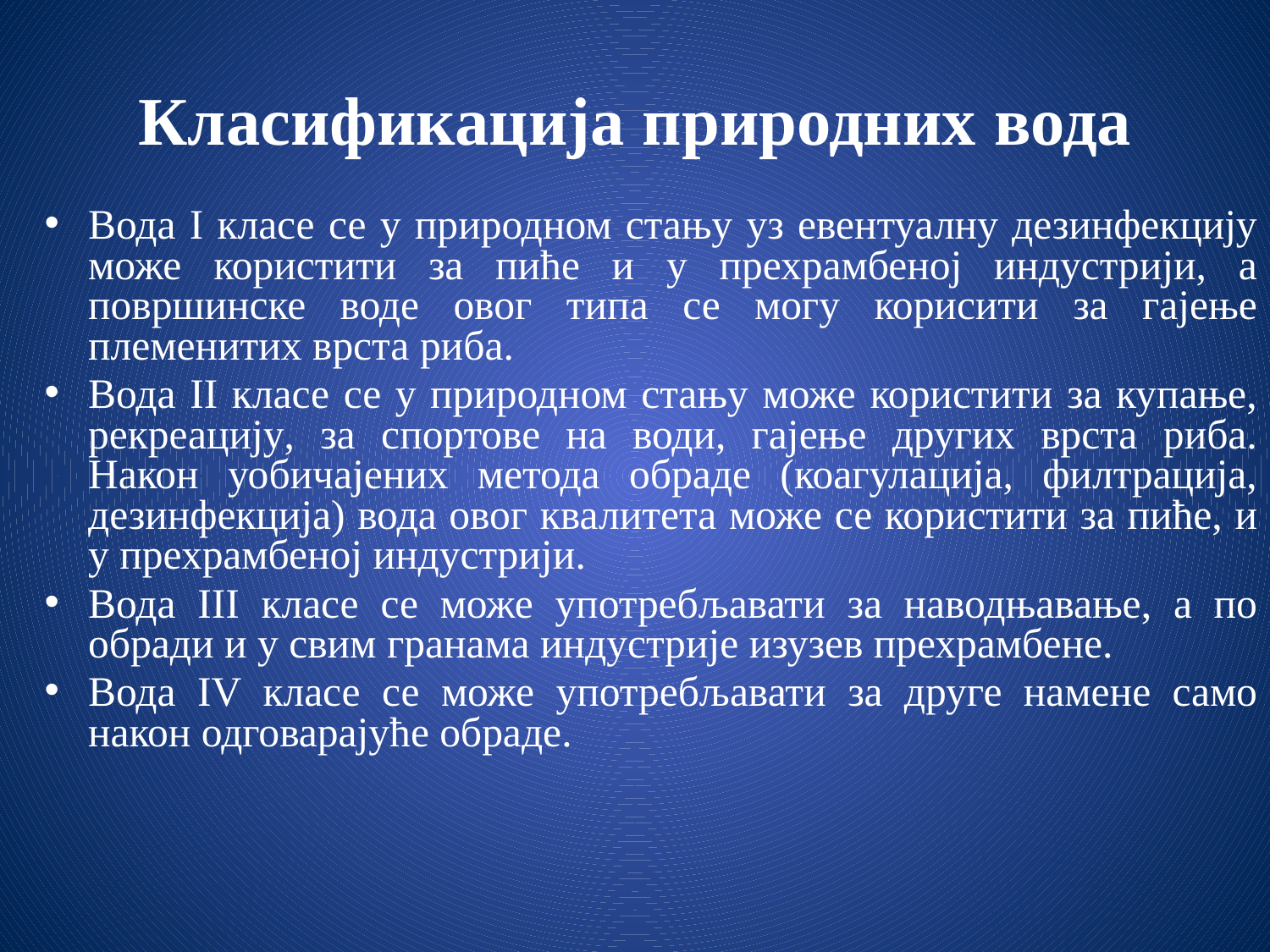

# Класификација природних вода
Вода I класе се у природном стању уз евентуалну дезинфекцију може користити за пиће и у прехрамбеној индустрији, а површинске воде овог типа се могу корисити за гајење племенитих врста риба.
Вода II класе се у природном стању може користити за купање, рекреацију, за спортове на води, гајење других врста риба. Након уобичајених метода обраде (коагулација, филтрација, дезинфекција) вода овог квалитета може се користити за пиће, и у прехрамбеној индустрији.
Вода III класе се може употребљавати за наводњавање, а по обради и у свим гранама индустрије изузев прехрамбене.
Вода IV класе се може употребљавати за друге намене само након одговарајуће обраде.